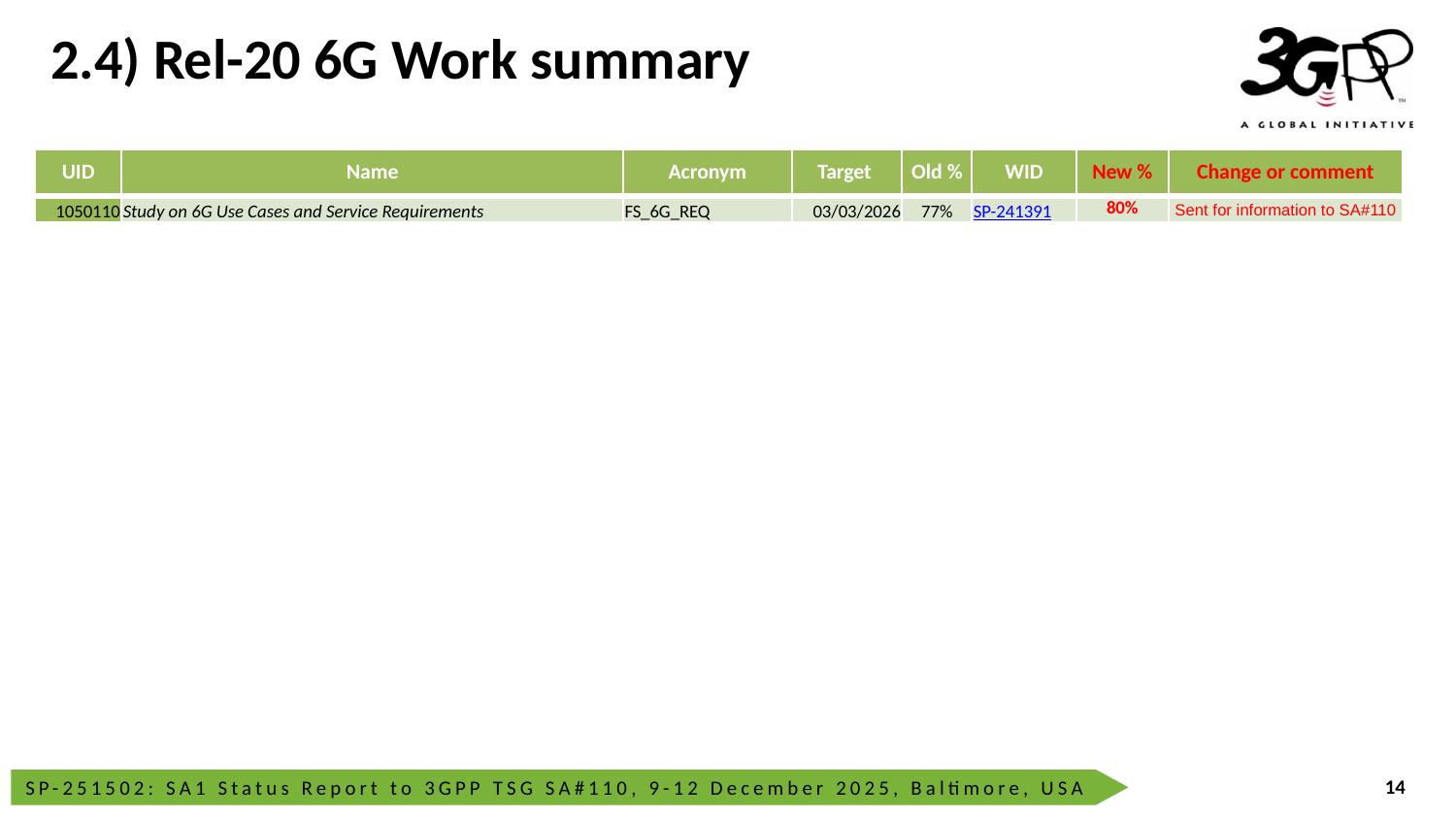

# 2.4) Rel-20 6G Work summary
| UID | Name | Acronym | Target | Old % | WID | New % | Change or comment |
| --- | --- | --- | --- | --- | --- | --- | --- |
| 1050110 | Study on 6G Use Cases and Service Requirements | FS\_6G\_REQ | 03/03/2026 | 77% | SP-241391 | 80% | Sent for information to SA#110 |